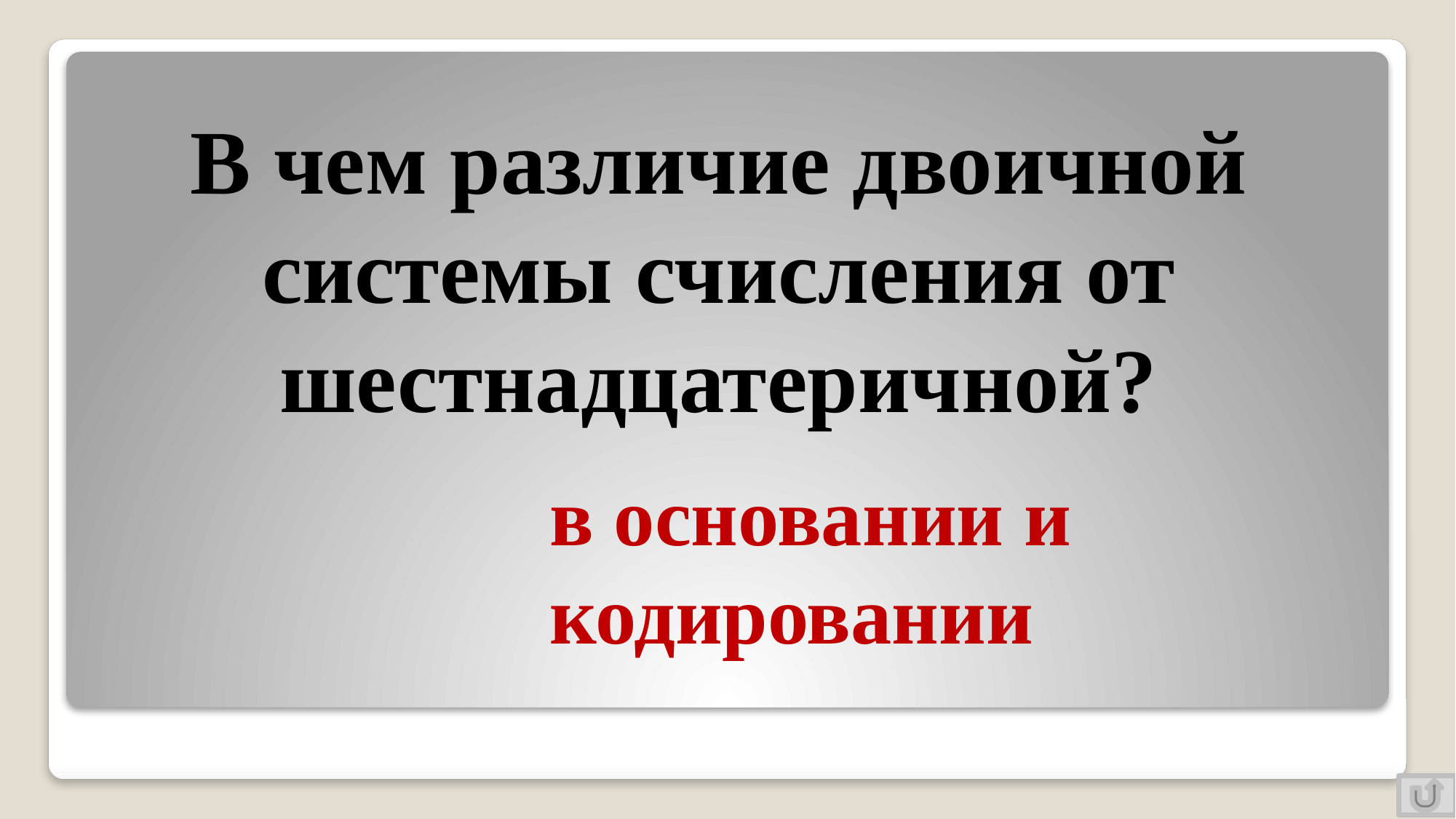

В чем различие двоичной системы счисления от шестнадцатеричной?
в основании и кодировании